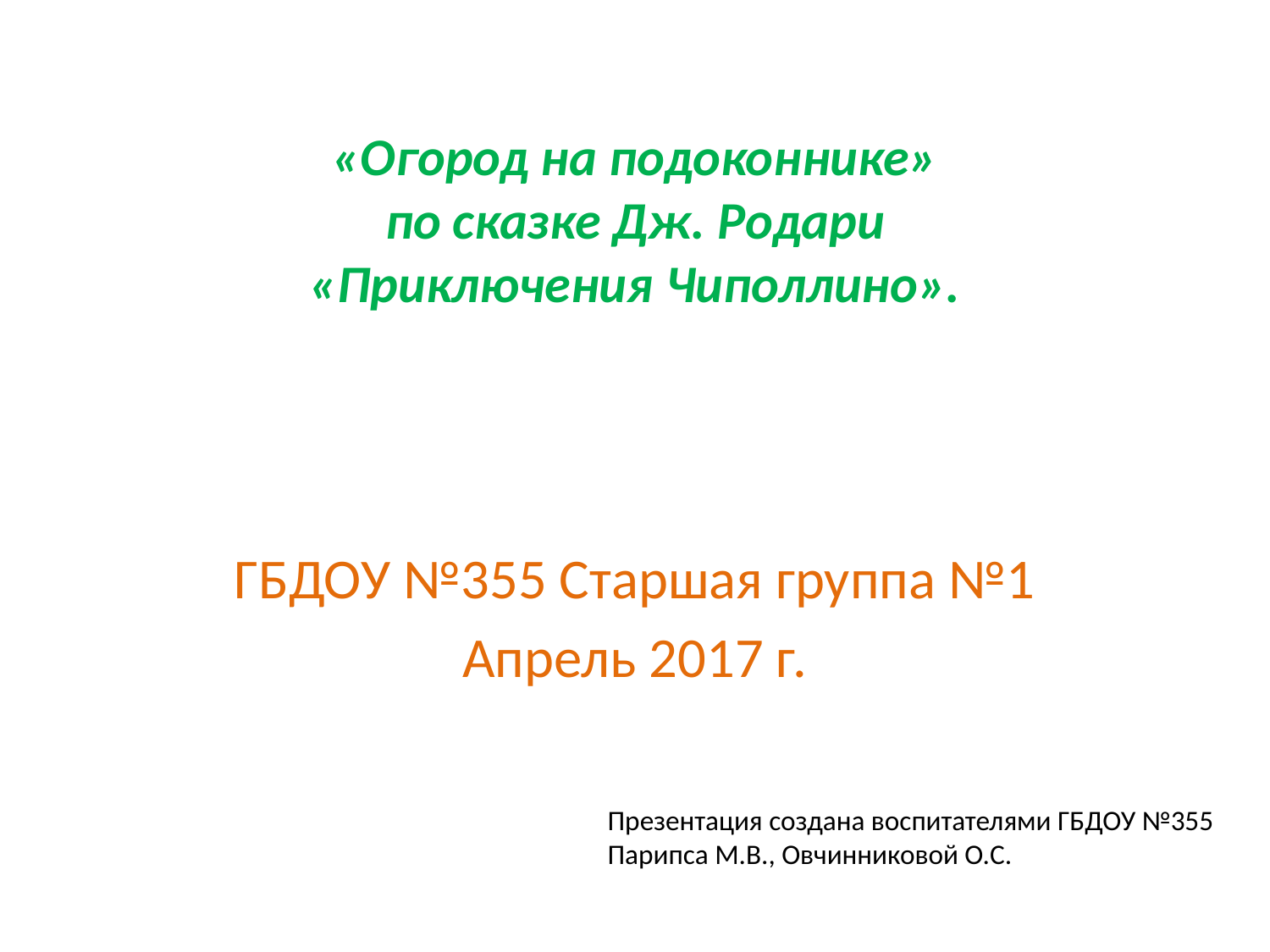

# «Огород на подоконнике» по сказке Дж. Родари «Приключения Чиполлино».
ГБДОУ №355 Старшая группа №1
Апрель 2017 г.
Презентация создана воспитателями ГБДОУ №355
Парипса М.В., Овчинниковой О.С.